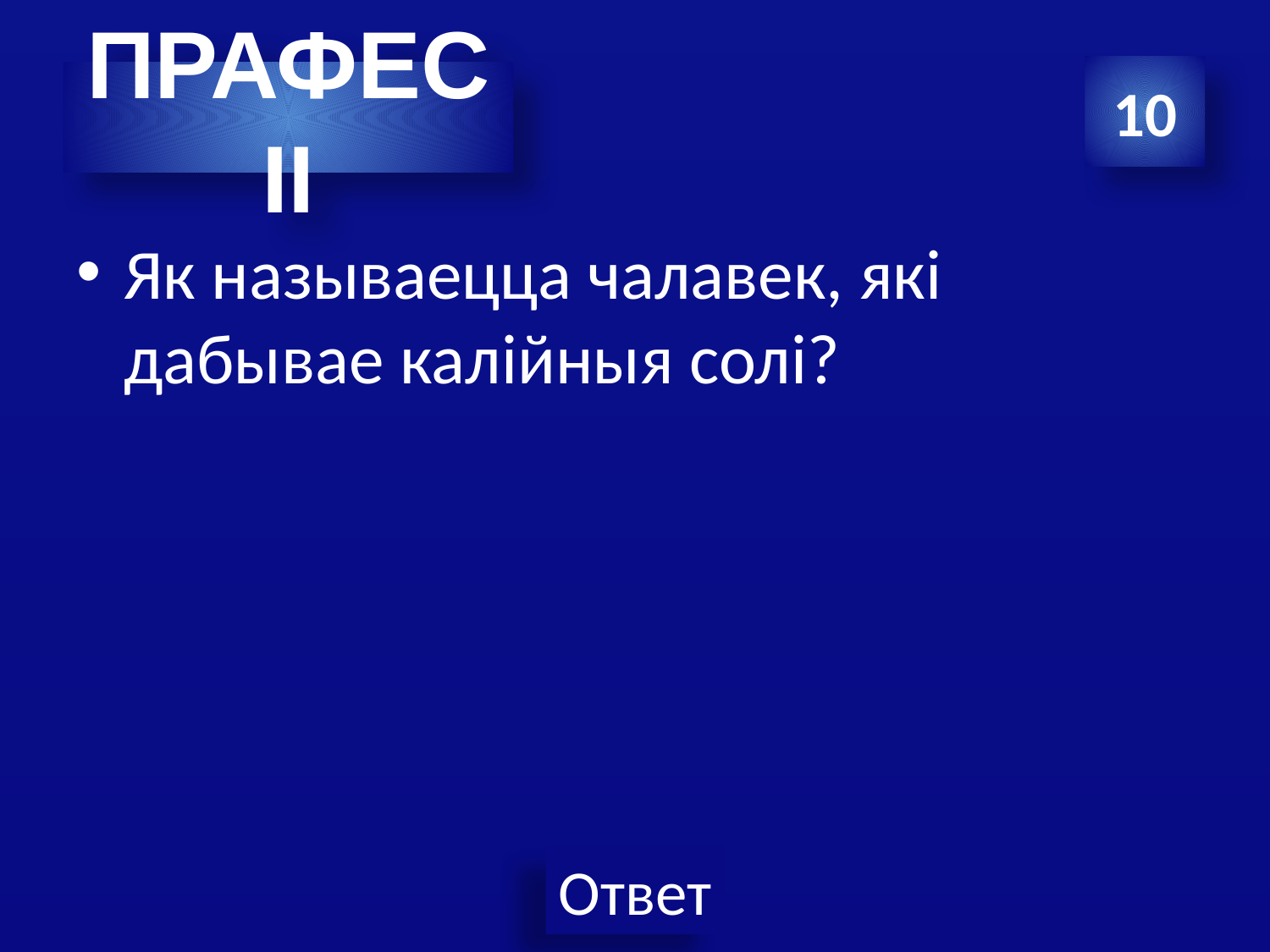

#
10
ПРАФЕСІІ
Як называецца чалавек, які дабывае калійныя солі?